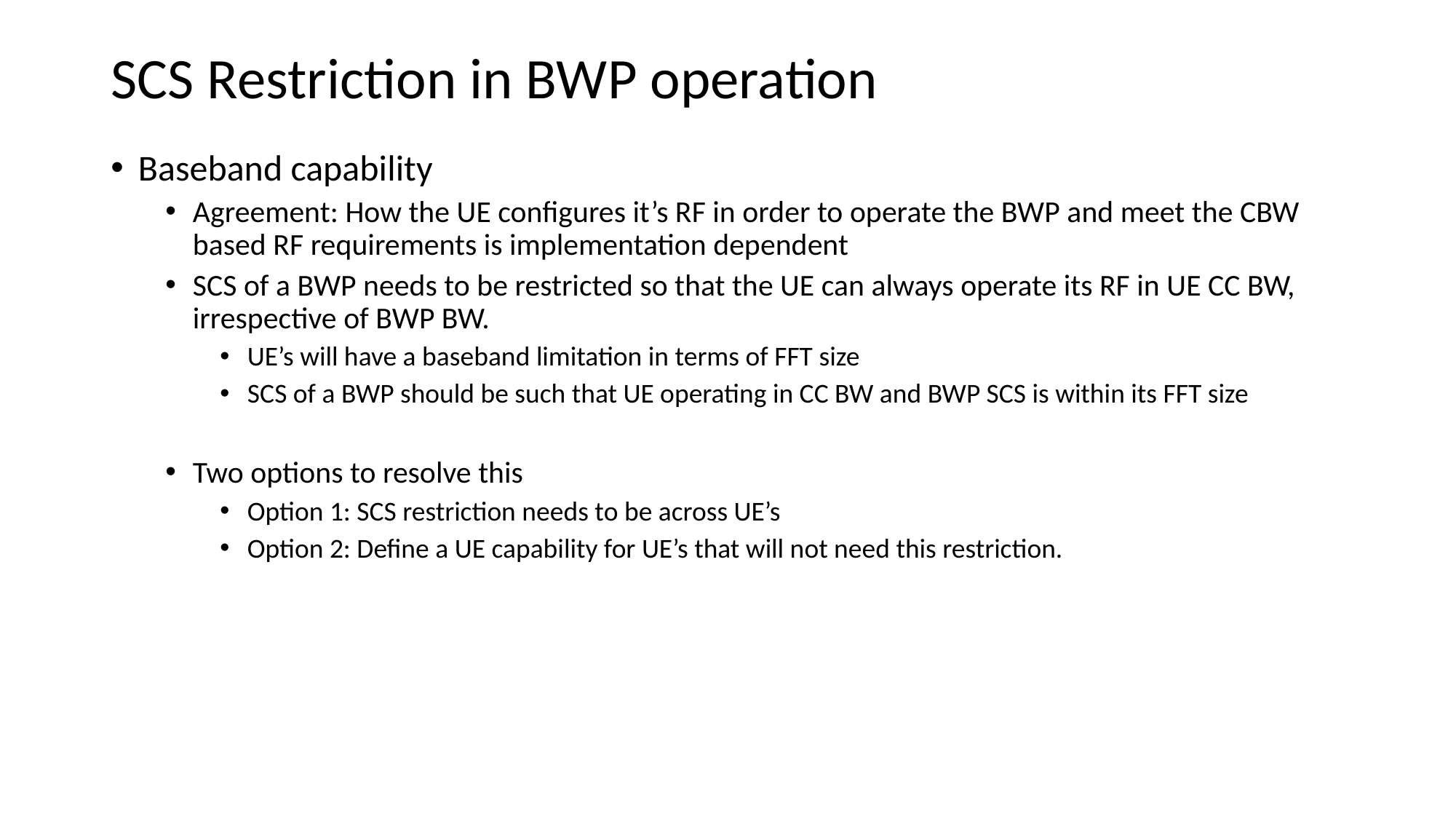

# SCS Restriction in BWP operation
Baseband capability
Agreement: How the UE configures it’s RF in order to operate the BWP and meet the CBW based RF requirements is implementation dependent
SCS of a BWP needs to be restricted so that the UE can always operate its RF in UE CC BW, irrespective of BWP BW.
UE’s will have a baseband limitation in terms of FFT size
SCS of a BWP should be such that UE operating in CC BW and BWP SCS is within its FFT size

Two options to resolve this
Option 1: SCS restriction needs to be across UE’s
Option 2: Define a UE capability for UE’s that will not need this restriction.